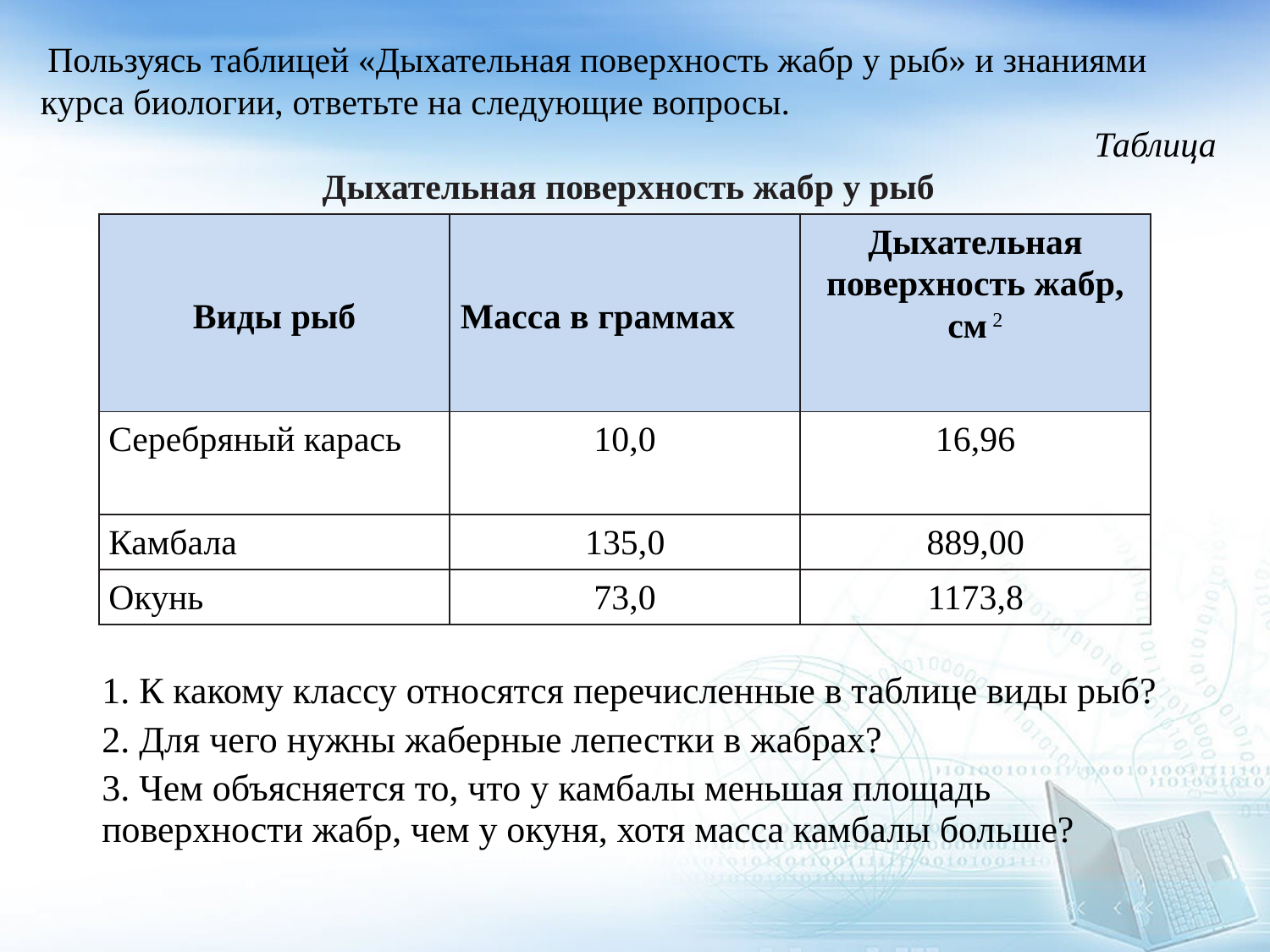

Пользуясь таблицей «Дыхательная поверхность жабр у рыб» и знаниями курса биологии, ответьте на следующие вопросы.
Таблица
Дыхательная поверхность жабр у рыб

| Виды рыб | Масса в граммах | Дыхательная поверхность жабр, см 2 |
| --- | --- | --- |
| Серебряный карась | 10,0 | 16,96 |
| Камбала | 135,0 | 889,00 |
| Окунь | 73,0 | 1173,8 |
1. К какому классу относятся перечисленные в таблице виды рыб?
2. Для чего нужны жаберные лепестки в жабрах?
3. Чем объясняется то, что у камбалы меньшая площадь поверхности жабр, чем у окуня, хотя масса камбалы больше?

#